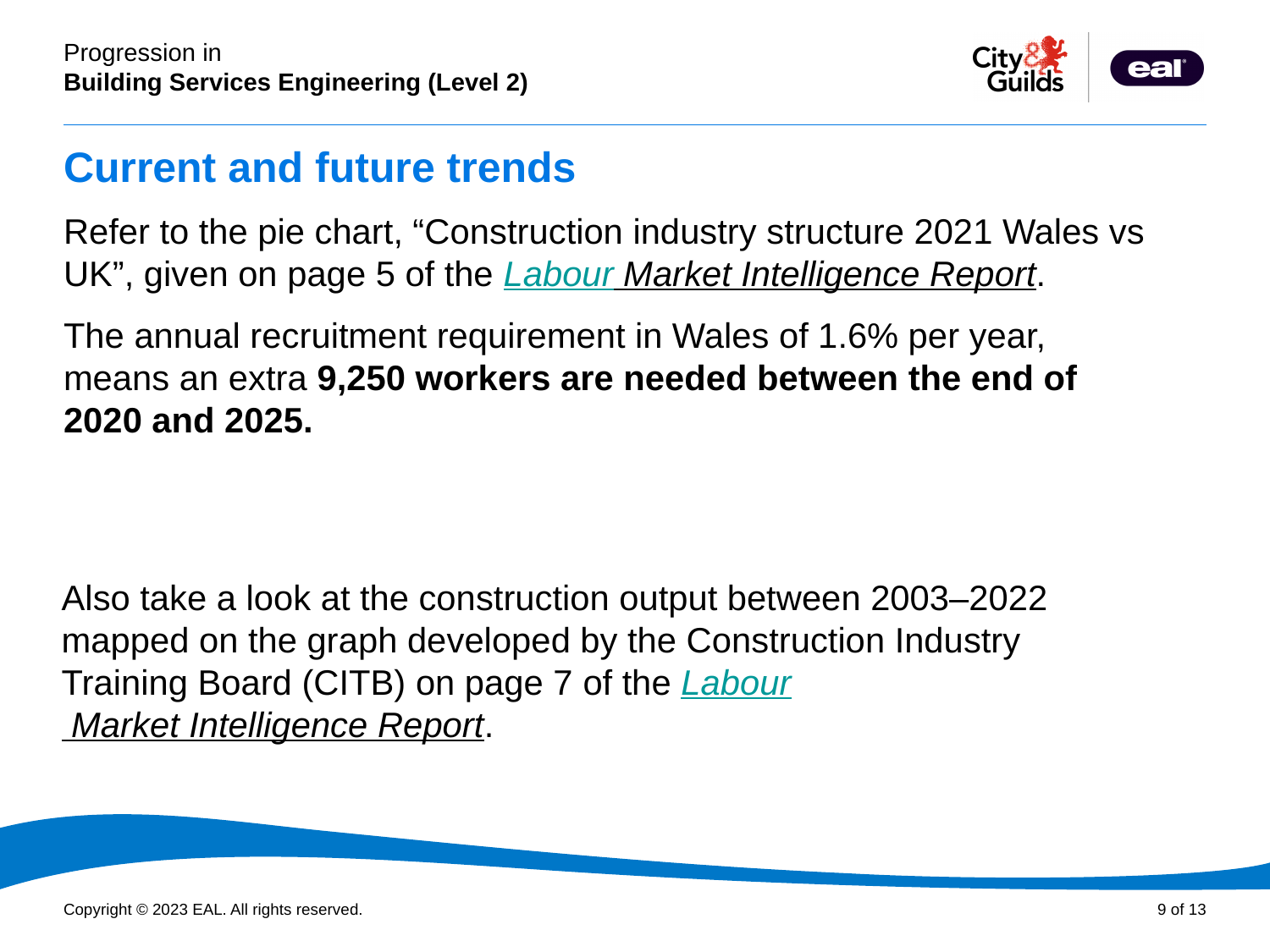

Current and future trends
Refer to the pie chart, “Construction industry structure 2021 Wales vs UK”, given on page 5 of the Labour Market Intelligence Report.
The annual recruitment requirement in Wales of 1.6% per year, means an extra 9,250 workers are needed between the end of 2020 and 2025.

Also take a look at the construction output between 2003–2022 mapped on the graph developed by the Construction Industry Training Board (CITB) on page 7 of the Labour Market Intelligence Report.